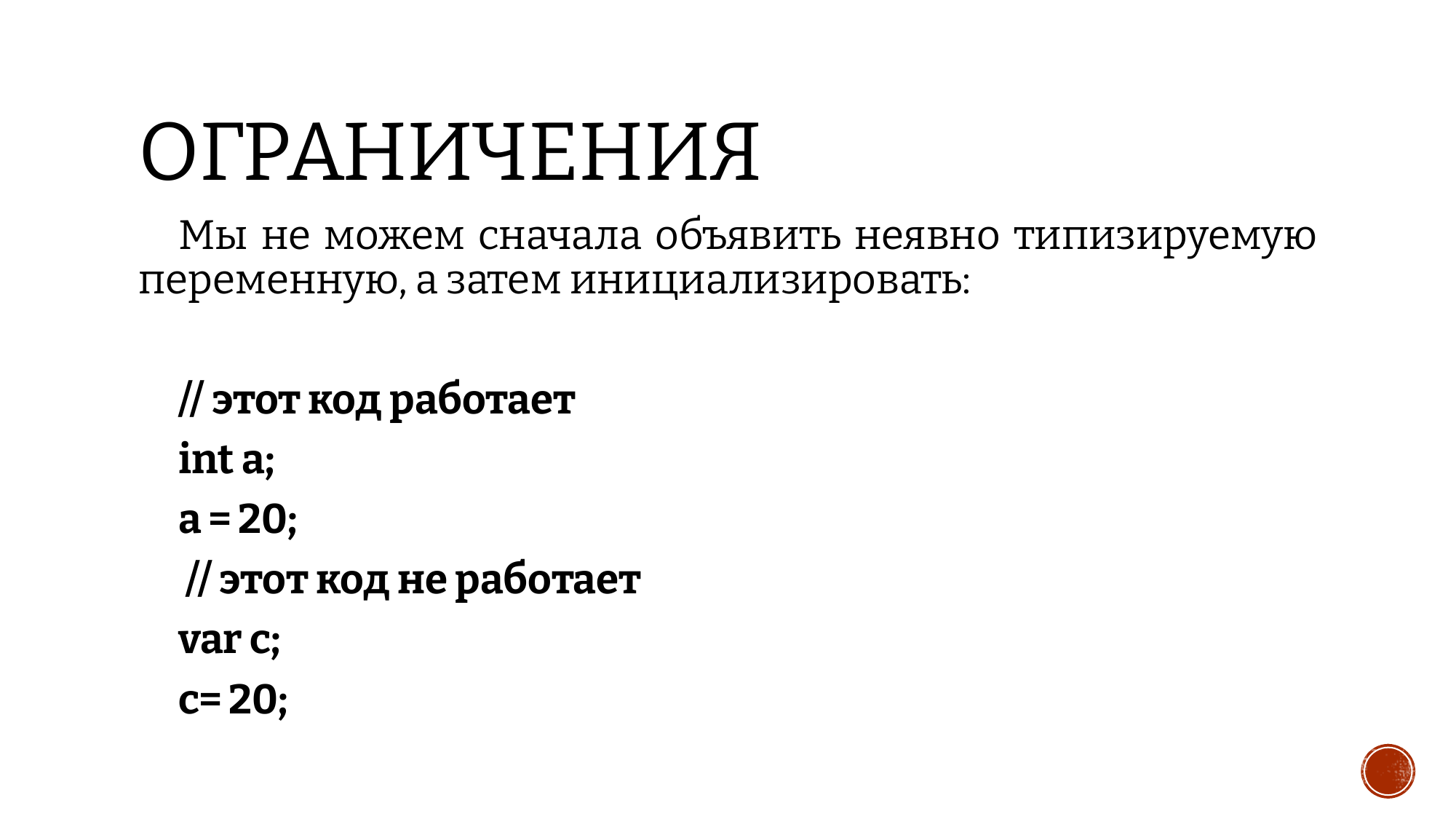

# ограничения
Мы не можем сначала объявить неявно типизируемую переменную, а затем инициализировать:

// этот код работает
int a;
a = 20;
 // этот код не работает
var c;
c= 20;